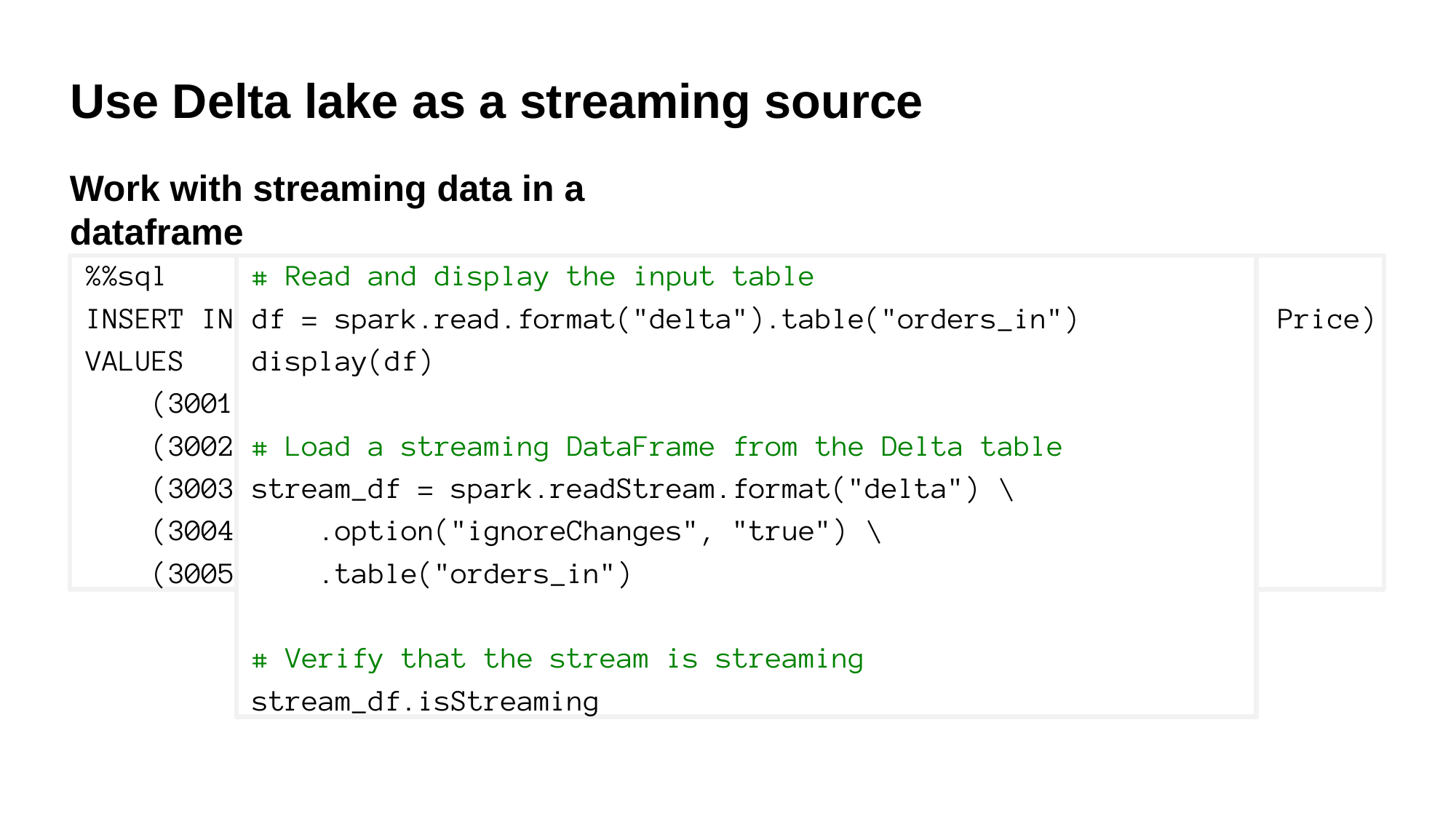

# Use Delta lake as a streaming source
Work with streaming data in a dataframe
Load data into a Delta table
%%sql
INSERT INTO orders_in (OrderID, OrderDate, Customer, Product, Quantity, Price)
VALUES
    (3001, '2024-09-01', 'Yang', 'Road Bike Red', 1, 1200),
    (3002, '2024-09-01', 'Carlson', 'Mountain Bike Silver', 1, 1500),
    (3003, '2024-09-02', 'Wilson', 'Road Bike Yellow', 2, 1350),
    (3004, '2024-09-02', 'Yang', 'Road Front Wheel', 1, 115),
    (3005, '2024-09-02', 'Rai', 'Mountain Bike Black', 1, NULL);
# Read and display the input table
df = spark.read.format("delta").table("orders_in")
display(df)

# Load a streaming DataFrame from the Delta table
stream_df = spark.readStream.format("delta") \
    .option("ignoreChanges", "true") \
    .table("orders_in")

# Verify that the stream is streaming
stream_df.isStreaming